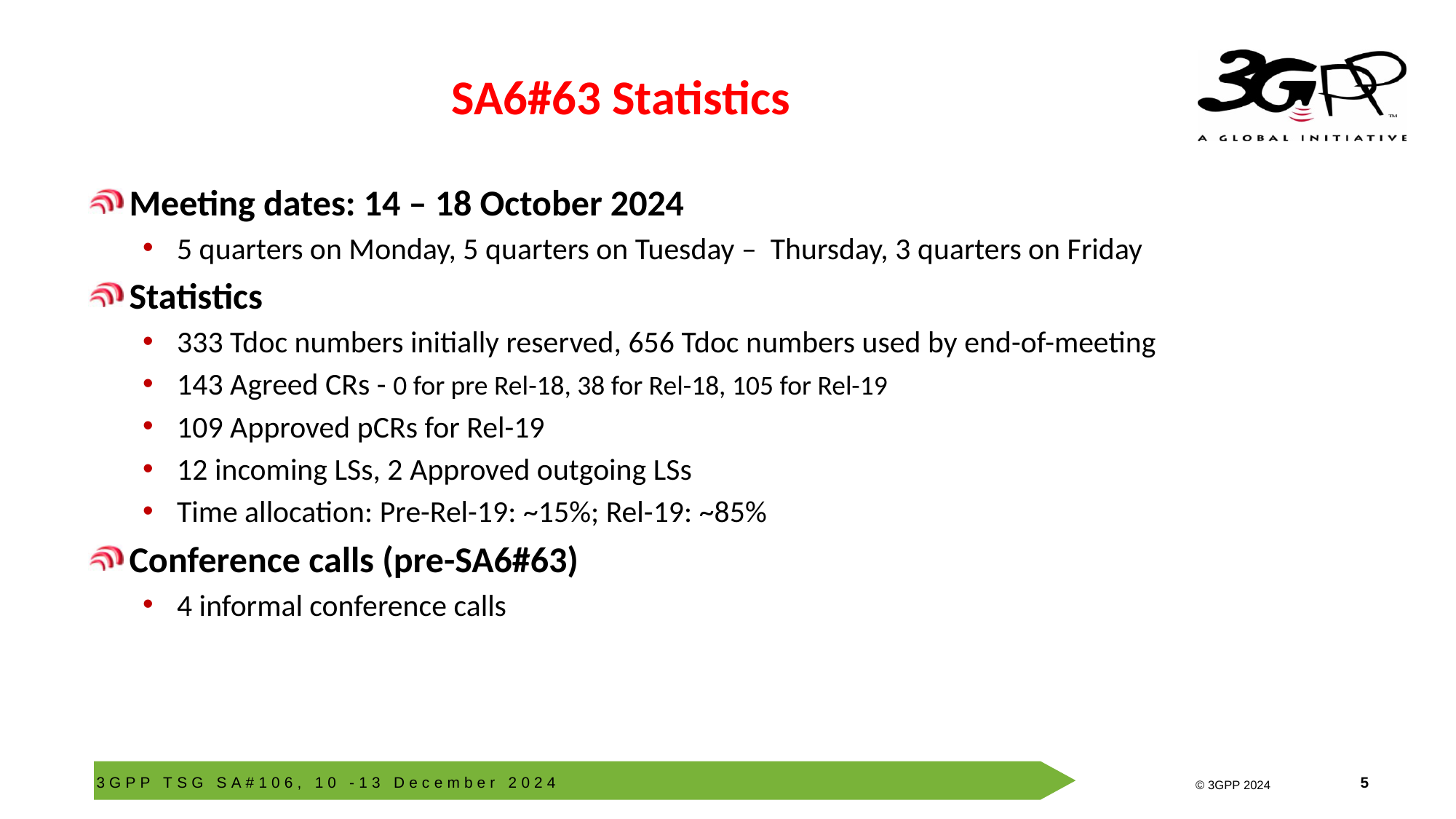

# SA6#63 Statistics
Meeting dates: 14 – 18 October 2024
5 quarters on Monday, 5 quarters on Tuesday –  Thursday, 3 quarters on Friday
Statistics
333 Tdoc numbers initially reserved, 656 Tdoc numbers used by end-of-meeting
143 Agreed CRs - 0 for pre Rel-18, 38 for Rel-18, 105 for Rel-19
109 Approved pCRs for Rel-19
12 incoming LSs, 2 Approved outgoing LSs
Time allocation: Pre-Rel-19: ~15%; Rel-19: ~85%
Conference calls (pre-SA6#63)
4 informal conference calls